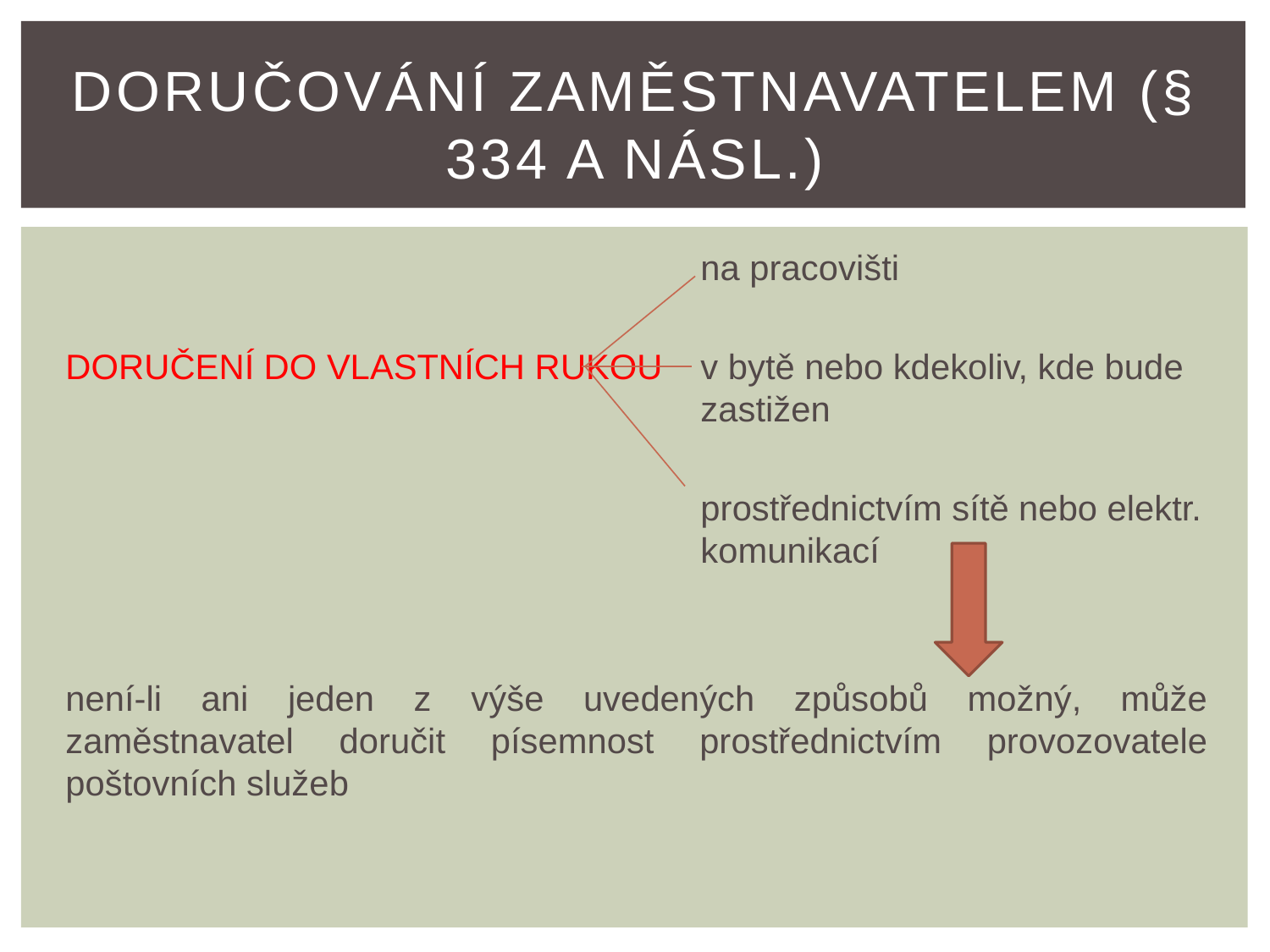

# Doručování ZAMĚSTNAVATELEM (§ 334 a násl.)
					na pracovišti

DORUČENÍ DO VLASTNÍCH RUKOU	v bytě nebo kdekoliv, kde bude 					zastižen

					prostřednictvím sítě nebo elektr. 					komunikací

není-li ani jeden z výše uvedených způsobů možný, může zaměstnavatel doručit písemnost prostřednictvím provozovatele poštovních služeb